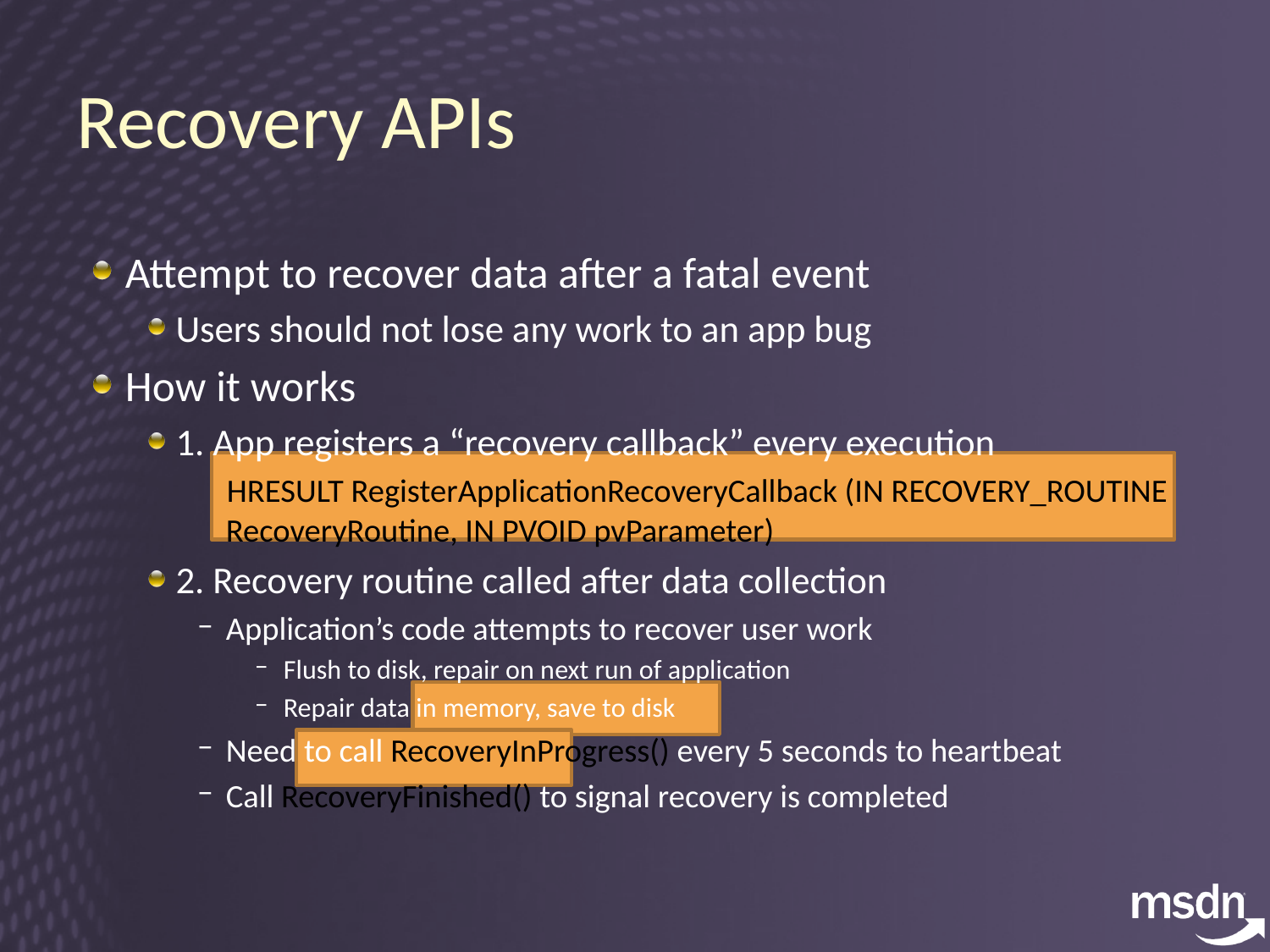

# Recovery APIs
Attempt to recover data after a fatal event
Users should not lose any work to an app bug
How it works
1. App registers a “recovery callback” every execution
    HRESULT RegisterApplicationRecoveryCallback (IN RECOVERY_ROUTINE RecoveryRoutine, IN PVOID pvParameter)
2. Recovery routine called after data collection
Application’s code attempts to recover user work
Flush to disk, repair on next run of application
Repair data in memory, save to disk
Need to call RecoveryInProgress() every 5 seconds to heartbeat
Call RecoveryFinished() to signal recovery is completed